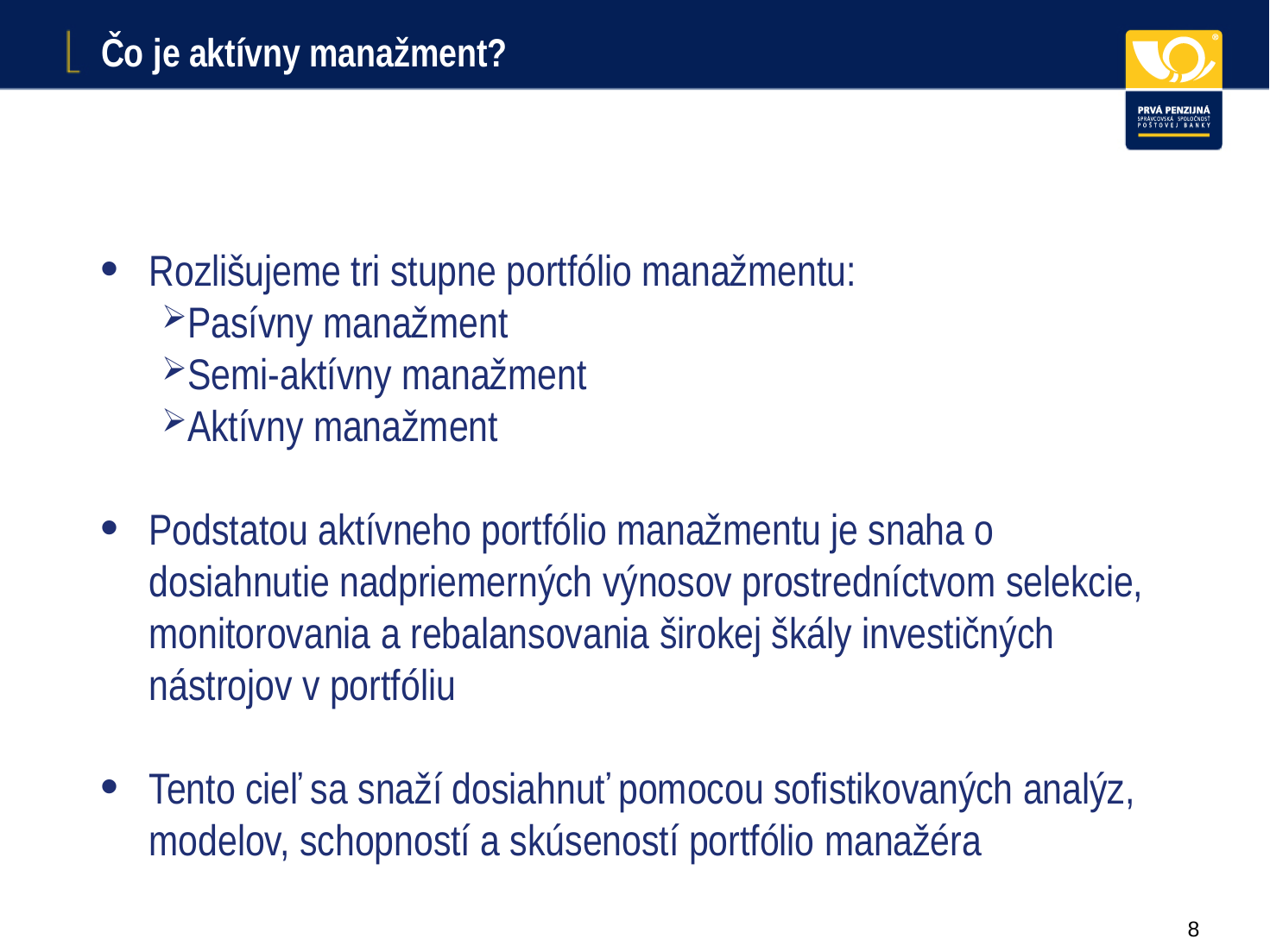

# Čo je aktívny manažment?
Rozlišujeme tri stupne portfólio manažmentu:
Pasívny manažment
Semi-aktívny manažment
Aktívny manažment

Podstatou aktívneho portfólio manažmentu je snaha o dosiahnutie nadpriemerných výnosov prostredníctvom selekcie, monitorovania a rebalansovania širokej škály investičných nástrojov v portfóliu

Tento cieľ sa snaží dosiahnuť pomocou sofistikovaných analýz, modelov, schopností a skúseností portfólio manažéra

8